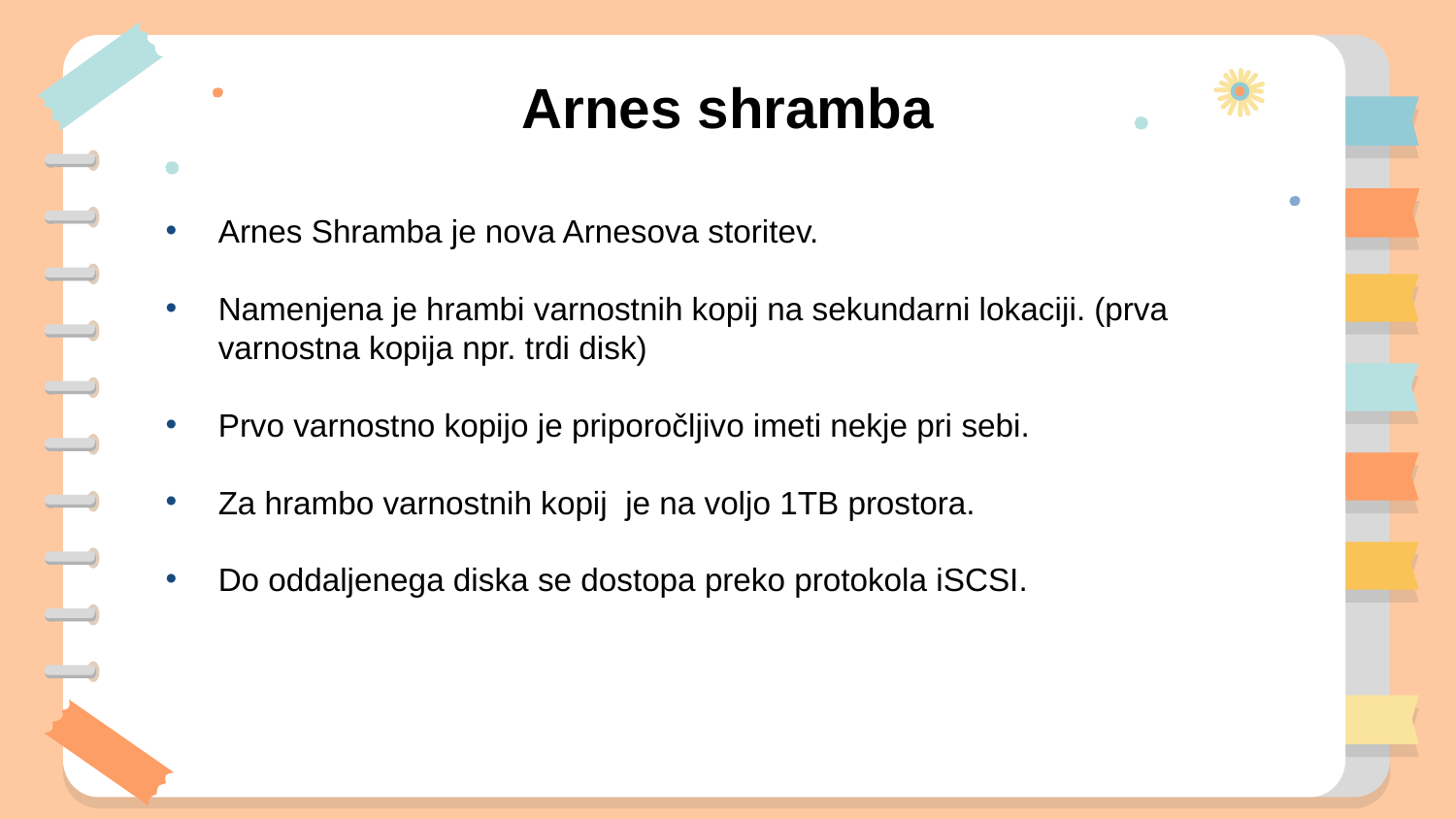

# Arnes shramba
Arnes Shramba je nova Arnesova storitev.

Namenjena je hrambi varnostnih kopij na sekundarni lokaciji. (prva varnostna kopija npr. trdi disk)

Prvo varnostno kopijo je priporočljivo imeti nekje pri sebi.

Za hrambo varnostnih kopij  je na voljo 1TB prostora.

Do oddaljenega diska se dostopa preko protokola iSCSI.